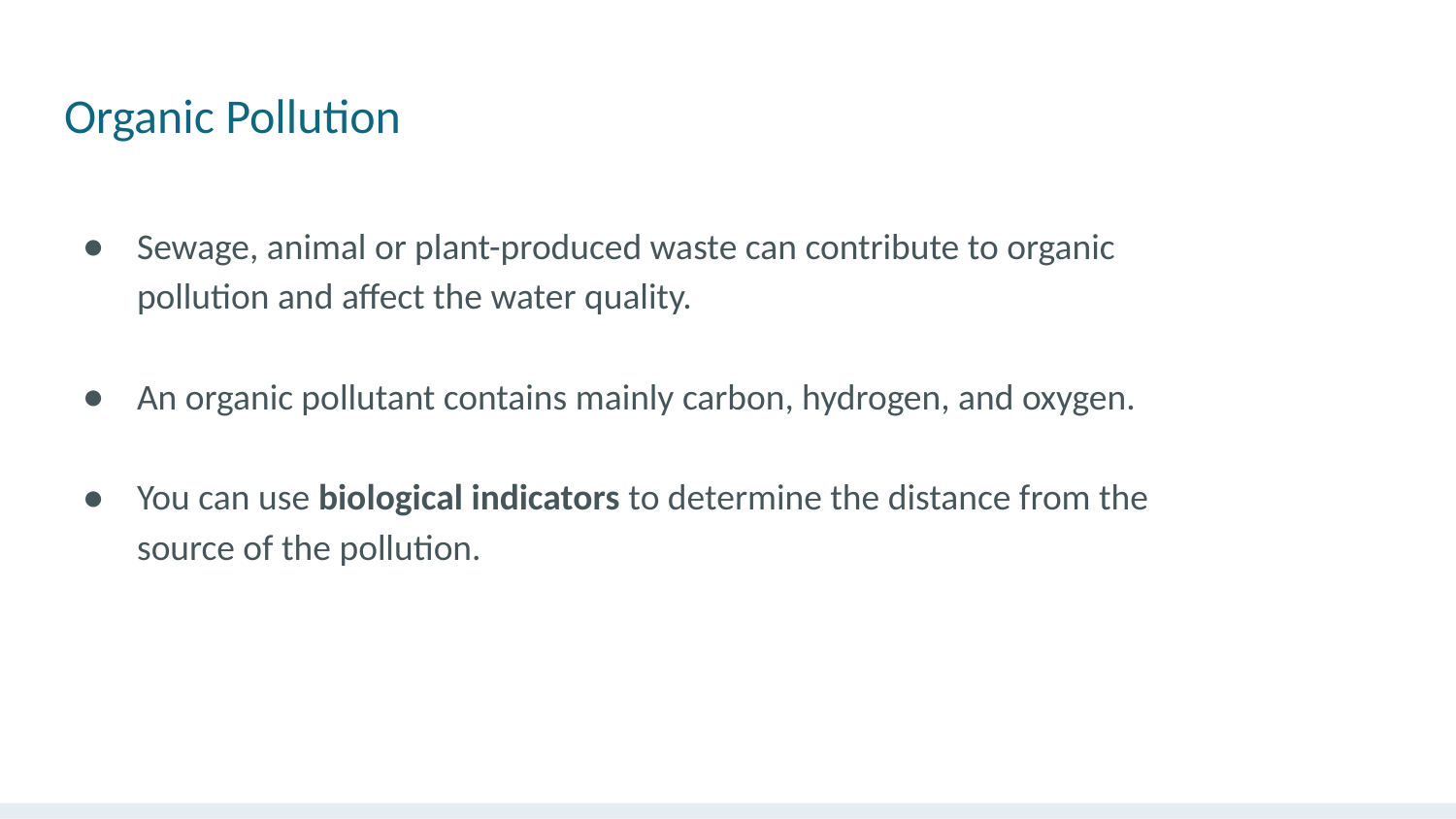

# Organic Pollution
Sewage, animal or plant-produced waste can contribute to organic pollution and affect the water quality.

An organic pollutant contains mainly carbon, hydrogen, and oxygen.

You can use biological indicators to determine the distance from the source of the pollution.